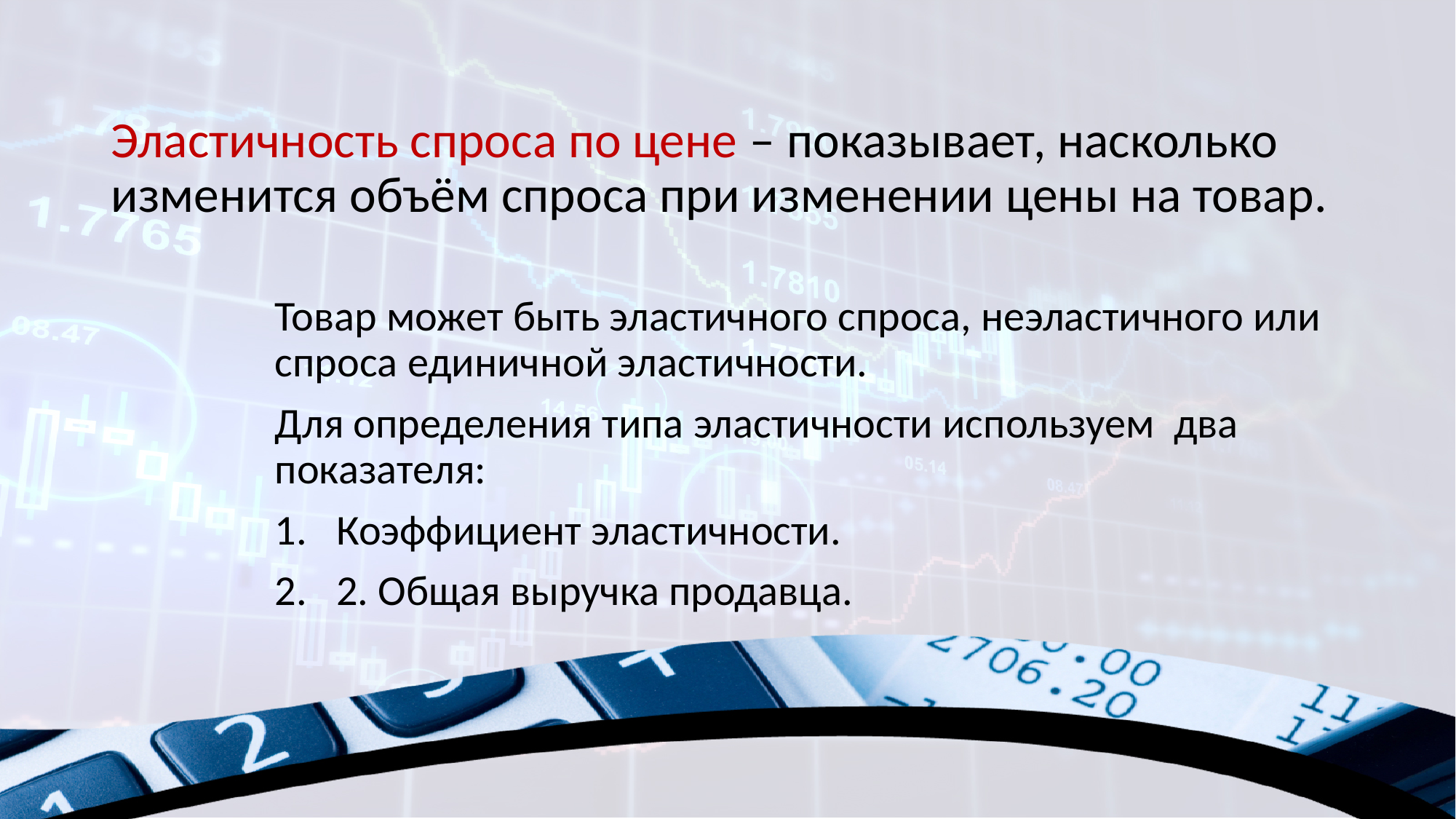

# Эластичность спроса по цене – показывает, насколько изменится объём спроса при изменении цены на товар.
Товар может быть эластичного спроса, неэластичного или спроса единичной эластичности.
Для определения типа эластичности используем  два показателя:
Коэффициент эластичности.
2. Общая выручка продавца.